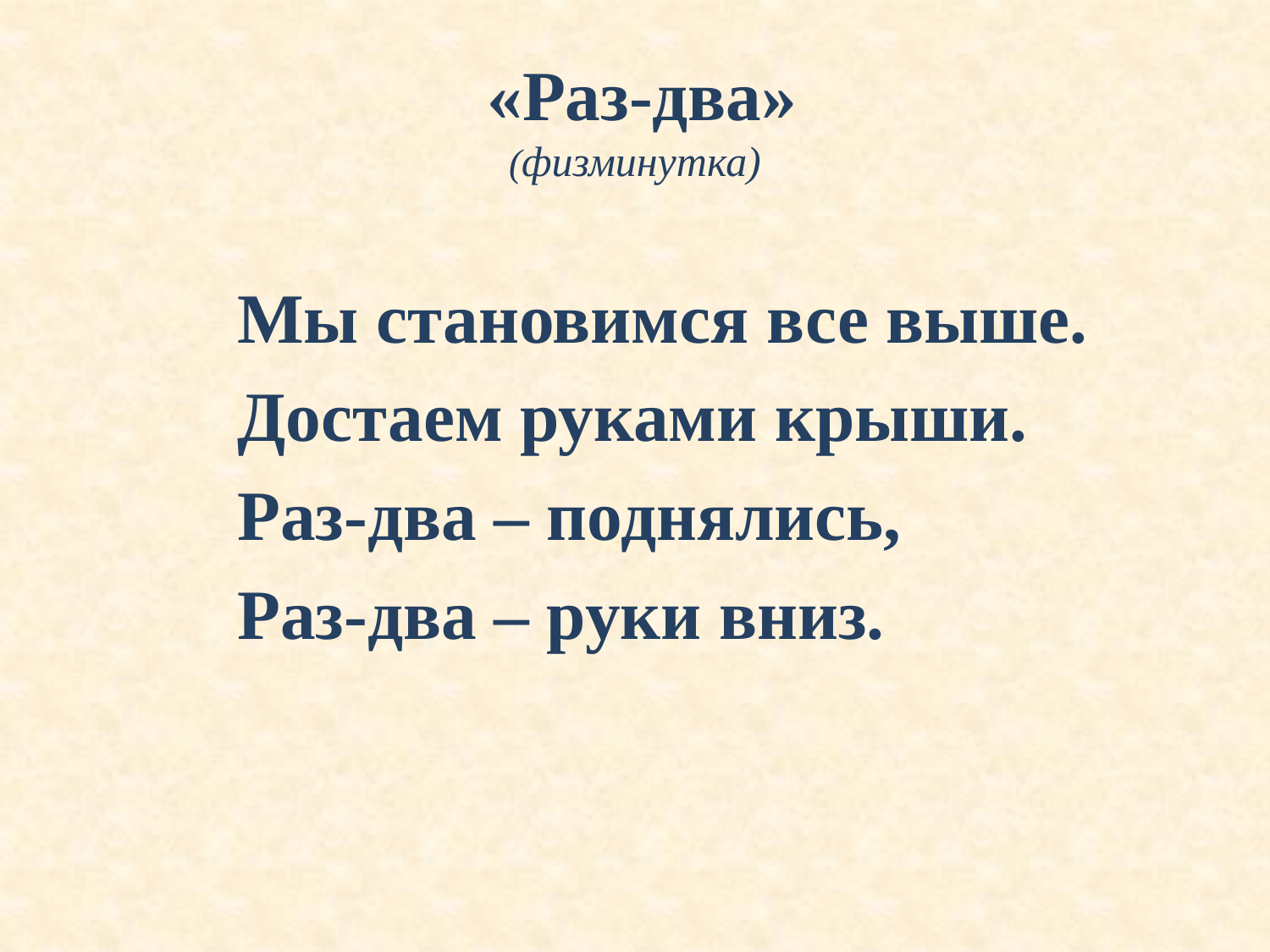

# «Раз-два» (физминутка)
Мы становимся все выше.
Достаем руками крыши.
Раз-два – поднялись,
Раз-два – руки вниз.